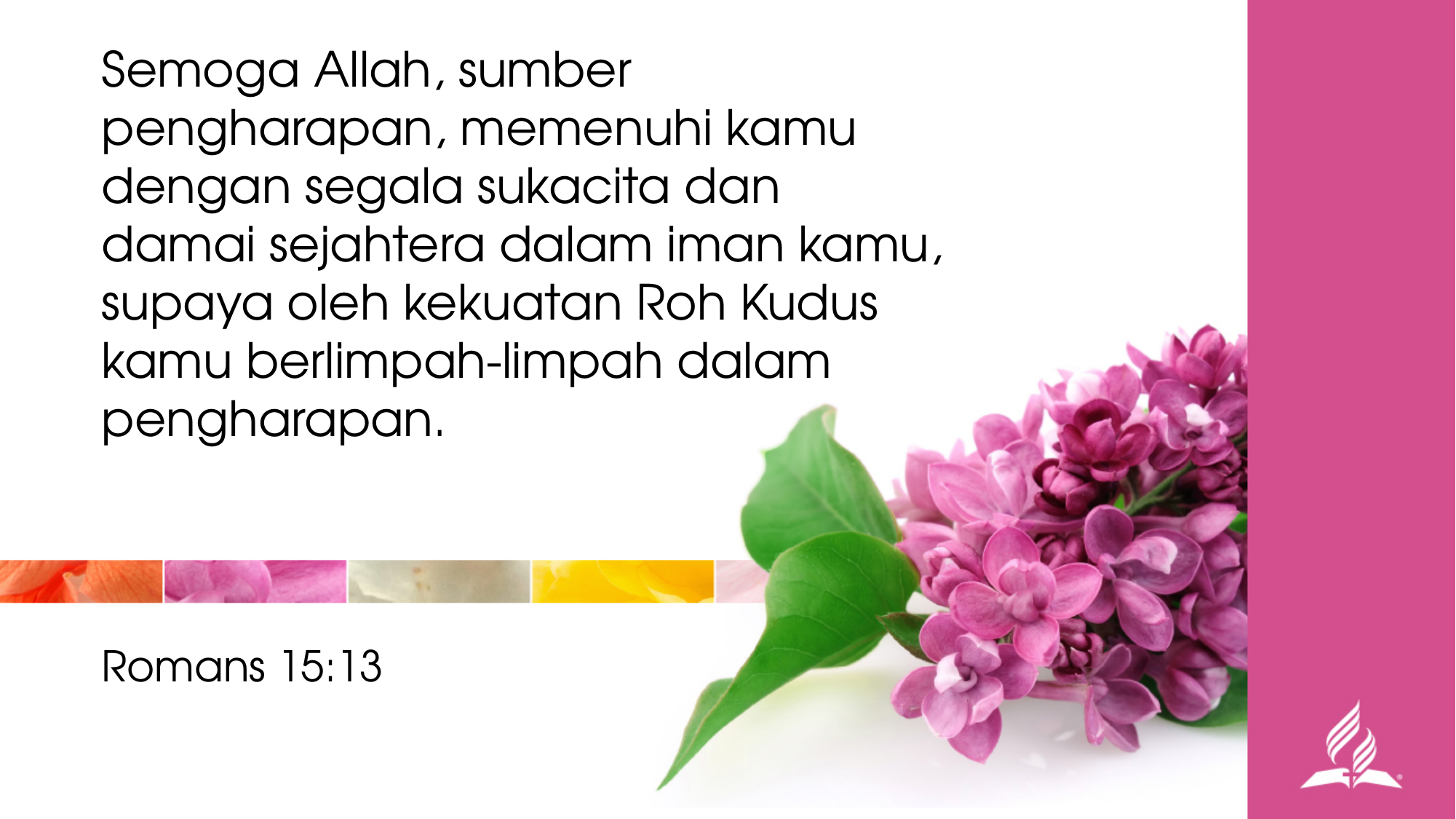

Semoga Allah, sumber pengharapan, memenuhi kamu dengan segala sukacita dan damai sejahtera dalam iman kamu, supaya oleh kekuatan Roh Kudus kamu berlimpah-limpah dalam pengharapan.

Romans 15:13